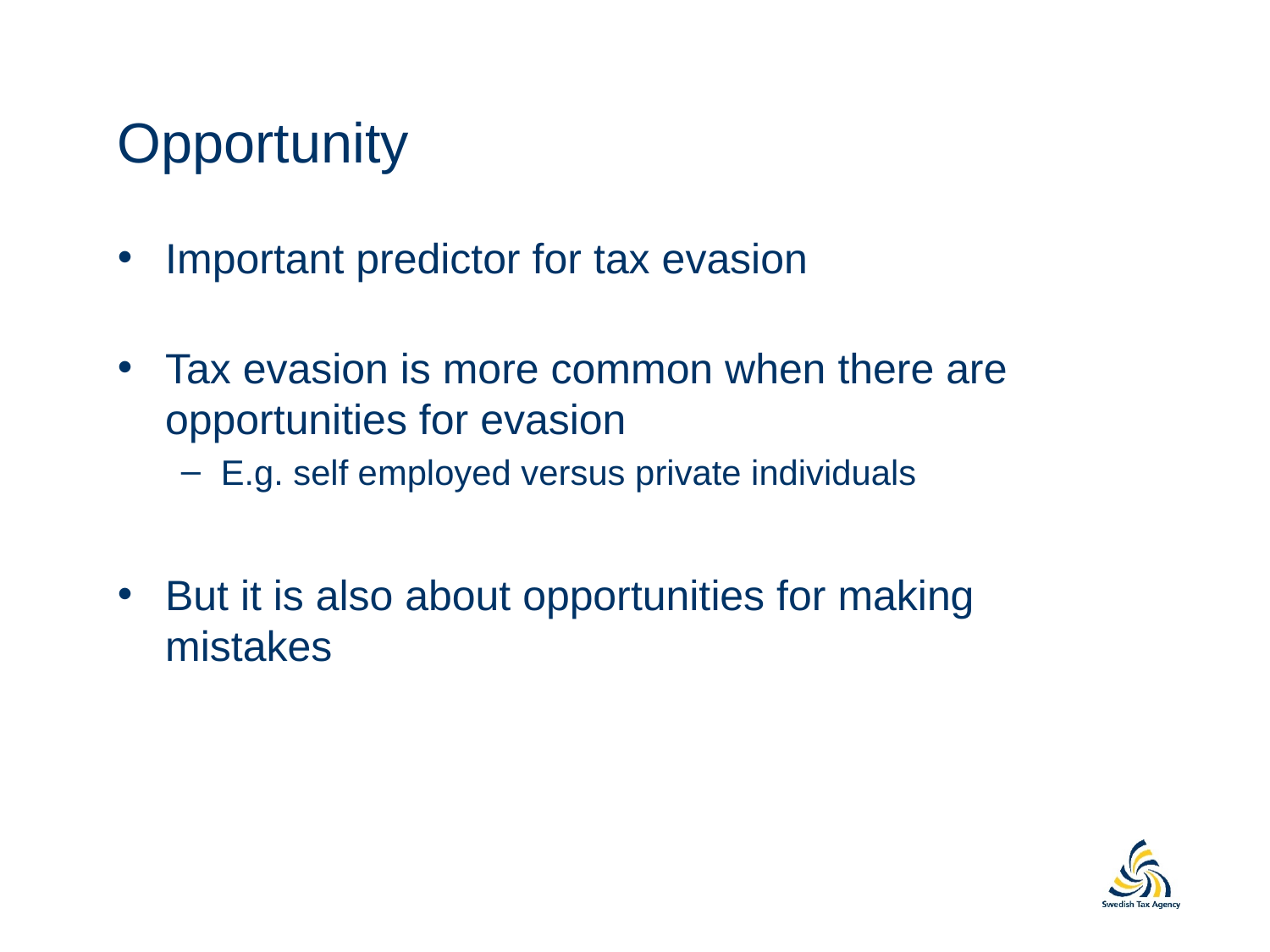

# Opportunity
Important predictor for tax evasion
Tax evasion is more common when there are opportunities for evasion
E.g. self employed versus private individuals

But it is also about opportunities for making mistakes